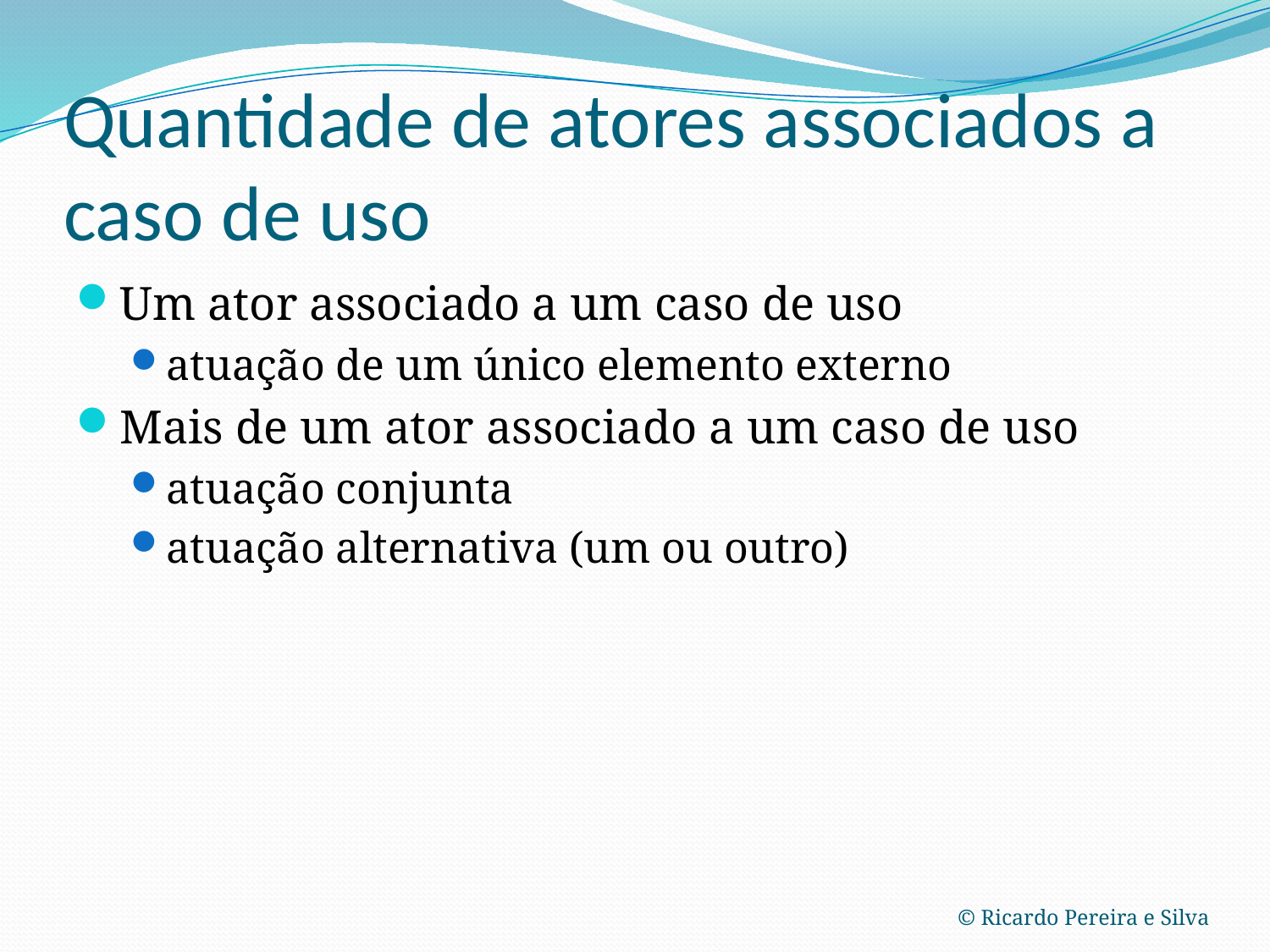

# Quantidade de atores associados a caso de uso
Um ator associado a um caso de uso
atuação de um único elemento externo
Mais de um ator associado a um caso de uso
atuação conjunta
atuação alternativa (um ou outro)
© Ricardo Pereira e Silva